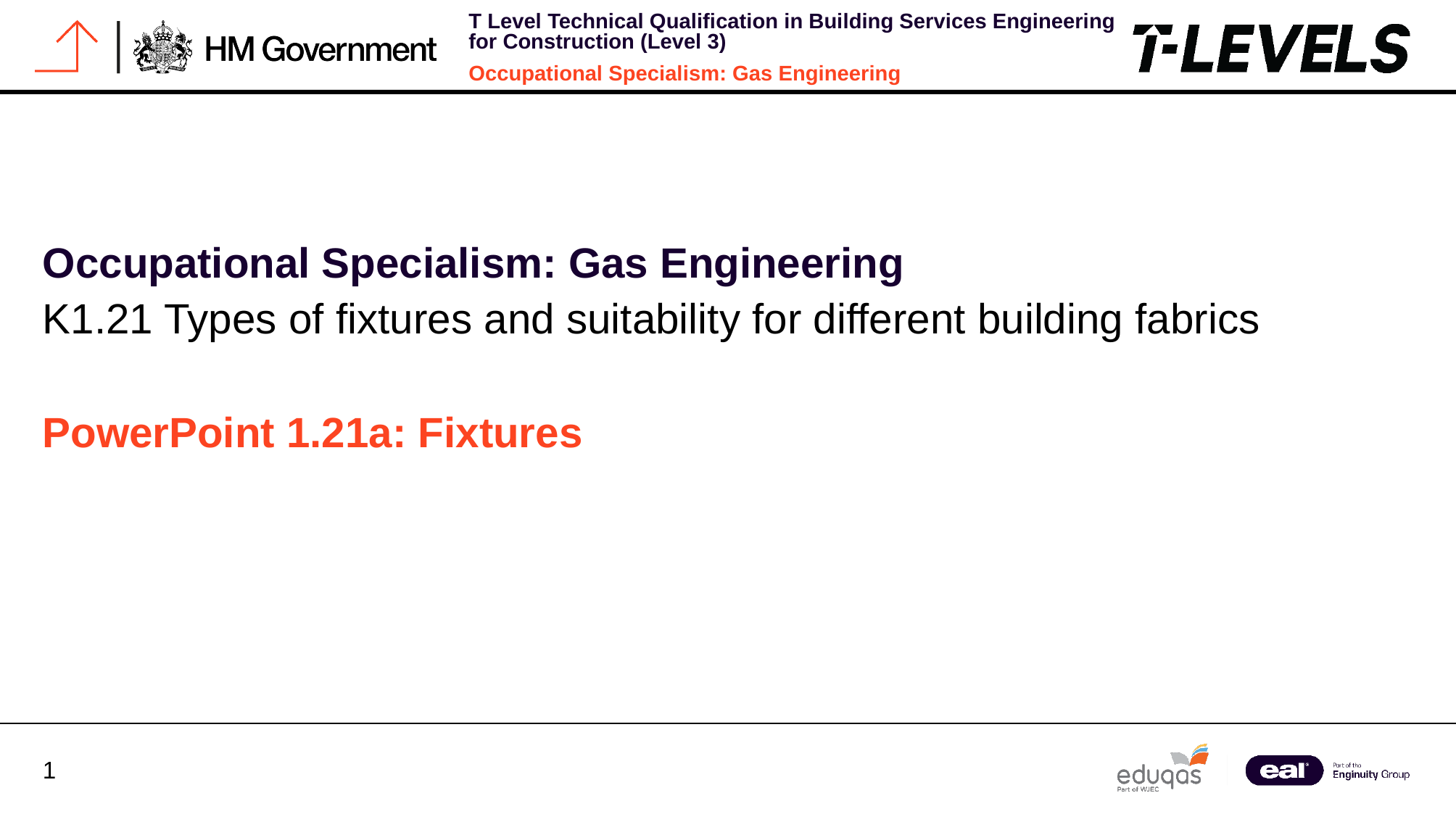

Occupational Specialism: Gas Engineering
K1.21 Types of fixtures and suitability for different building fabrics

PowerPoint 1.21a: Fixtures